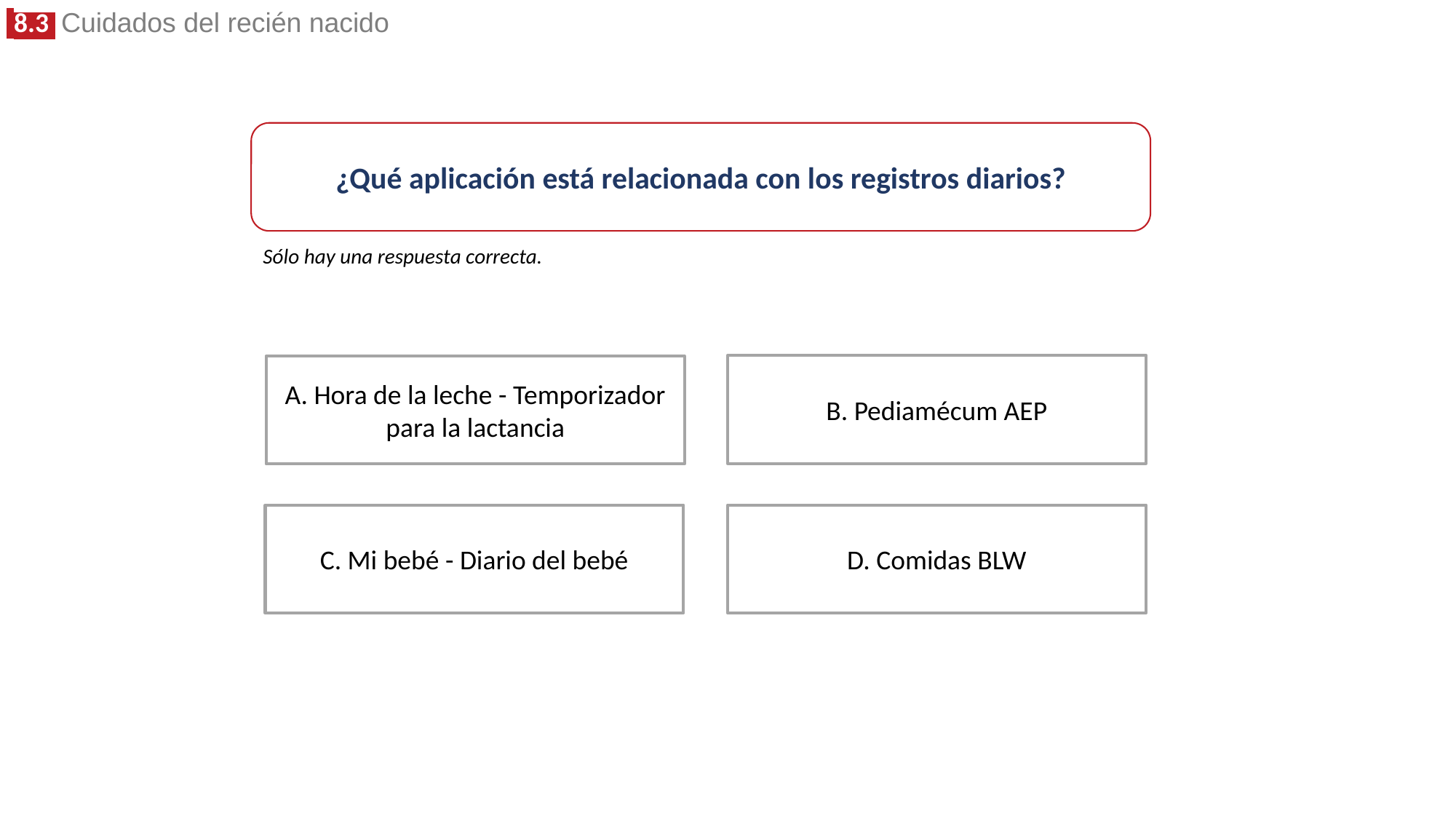

¿Qué aplicación está relacionada con los registros diarios?
Sólo hay una respuesta correcta.
B. Pediamécum AEP
A. Hora de la leche - Temporizador para la lactancia
C. Mi bebé - Diario del bebé
D. Comidas BLW